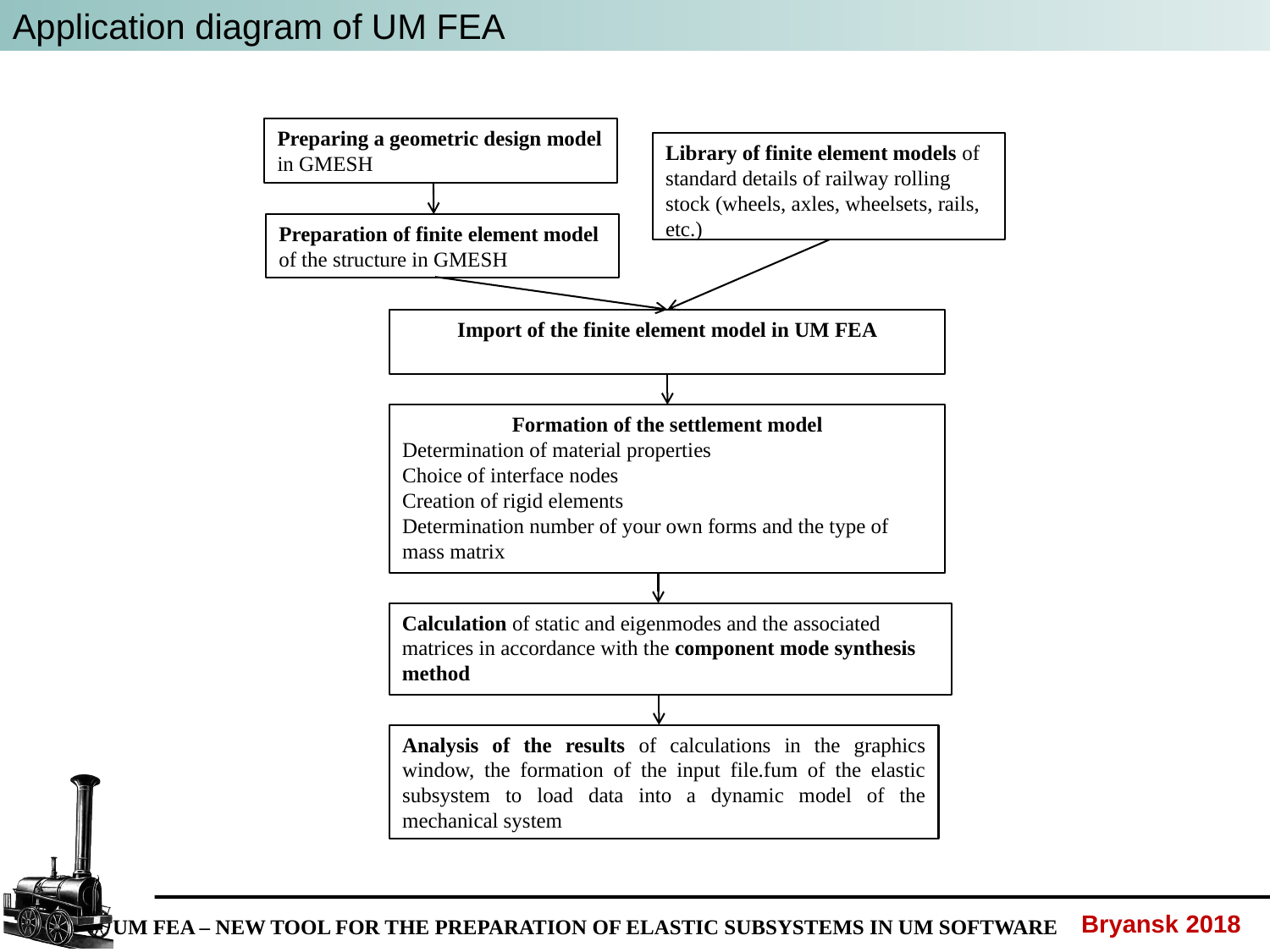

Application diagram of UM FEA

Preparing a geometric design model in GMESH
Library of finite element models of standard details of railway rolling stock (wheels, axles, wheelsets, rails, etc.)
Preparation of finite element model of the structure in GMESH
Import of the finite element model in UM FEA
Formation of the settlement model
Determination of material properties
Choice of interface nodes
Creation of rigid elements
Determination number of your own forms and the type of mass matrix
Calculation of static and eigenmodes and the associated matrices in accordance with the component mode synthesis method
Analysis of the results of calculations in the graphics window, the formation of the input file.fum of the elastic subsystem to load data into a dynamic model of the mechanical system